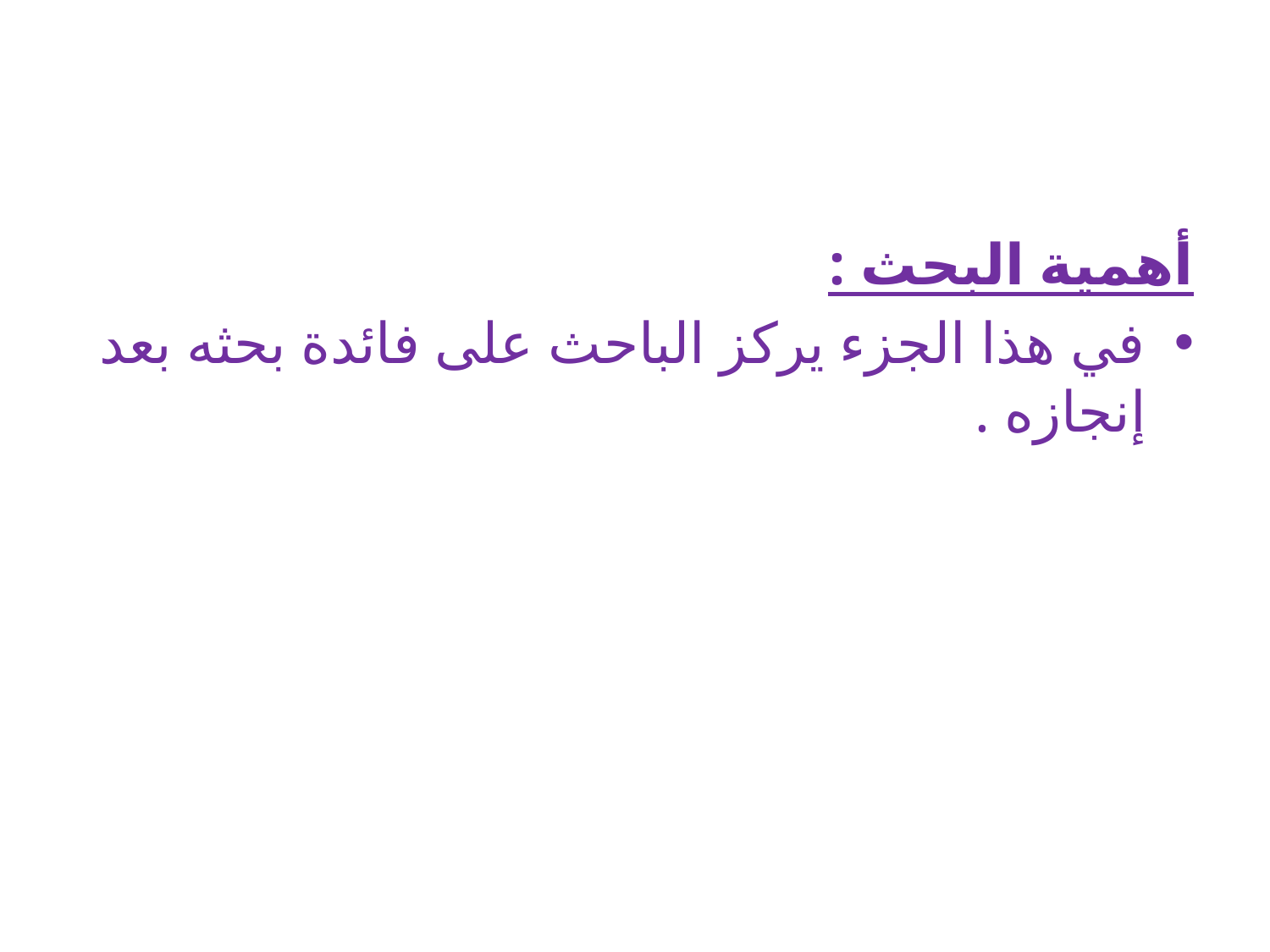

#
أهمية البحث :
في هذا الجزء يركز الباحث على فائدة بحثه بعد إنجازه .